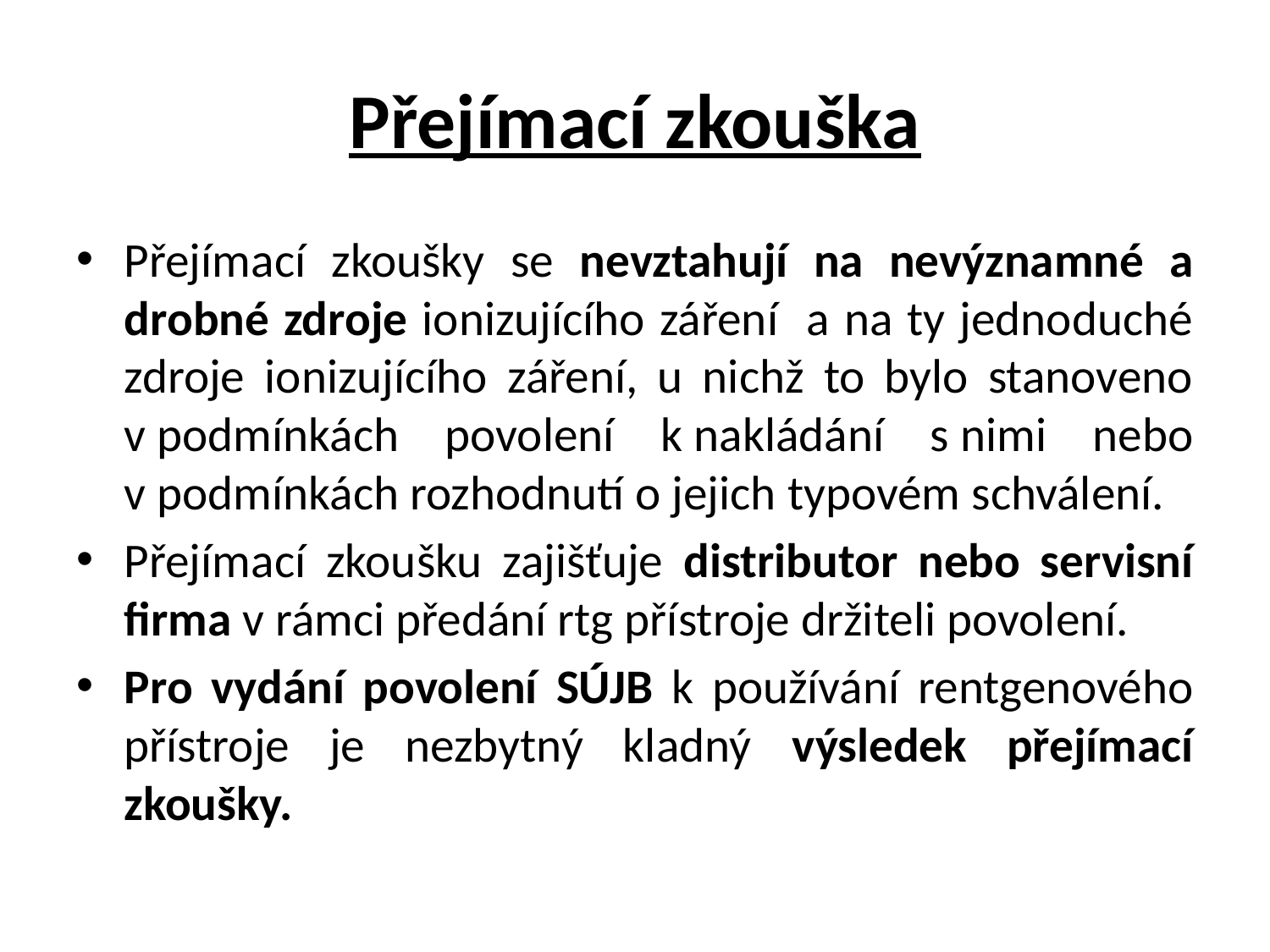

# Přejímací zkouška
Přejímací zkoušky se nevztahují na nevýznamné a drobné zdroje ionizujícího záření  a na ty jednoduché zdroje ionizujícího záření, u nichž to bylo stanoveno v podmínkách povolení k nakládání s nimi nebo v podmínkách rozhodnutí o jejich typovém schválení.
Přejímací zkoušku zajišťuje distributor nebo servisní firma v rámci předání rtg přístroje držiteli povolení.
Pro vydání povolení SÚJB k používání rentgenového přístroje je nezbytný kladný výsledek přejímací zkoušky.